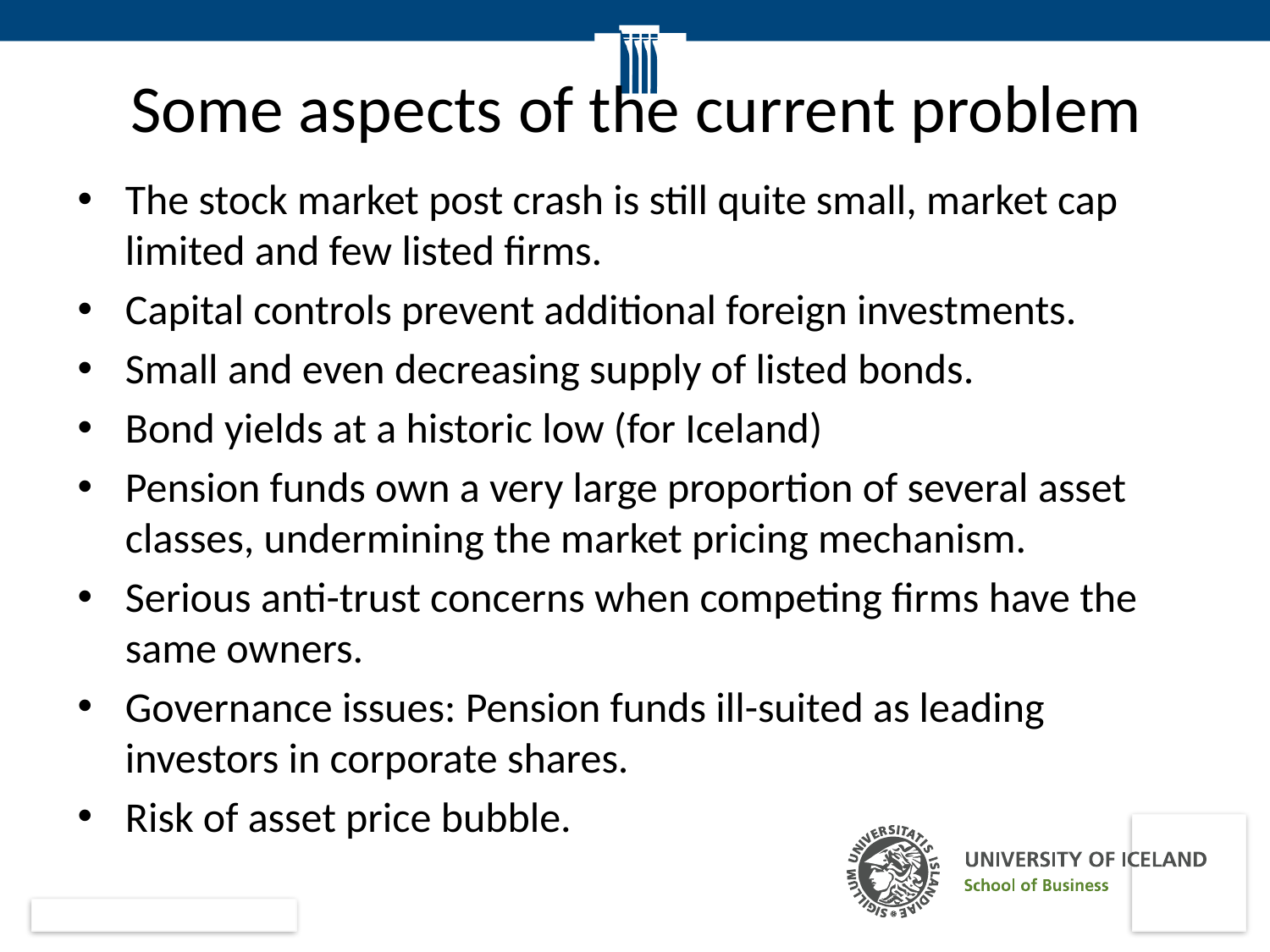

# Some aspects of the current problem
The stock market post crash is still quite small, market cap limited and few listed firms.
Capital controls prevent additional foreign investments.
Small and even decreasing supply of listed bonds.
Bond yields at a historic low (for Iceland)
Pension funds own a very large proportion of several asset classes, undermining the market pricing mechanism.
Serious anti-trust concerns when competing firms have the same owners.
Governance issues: Pension funds ill-suited as leading investors in corporate shares.
Risk of asset price bubble.